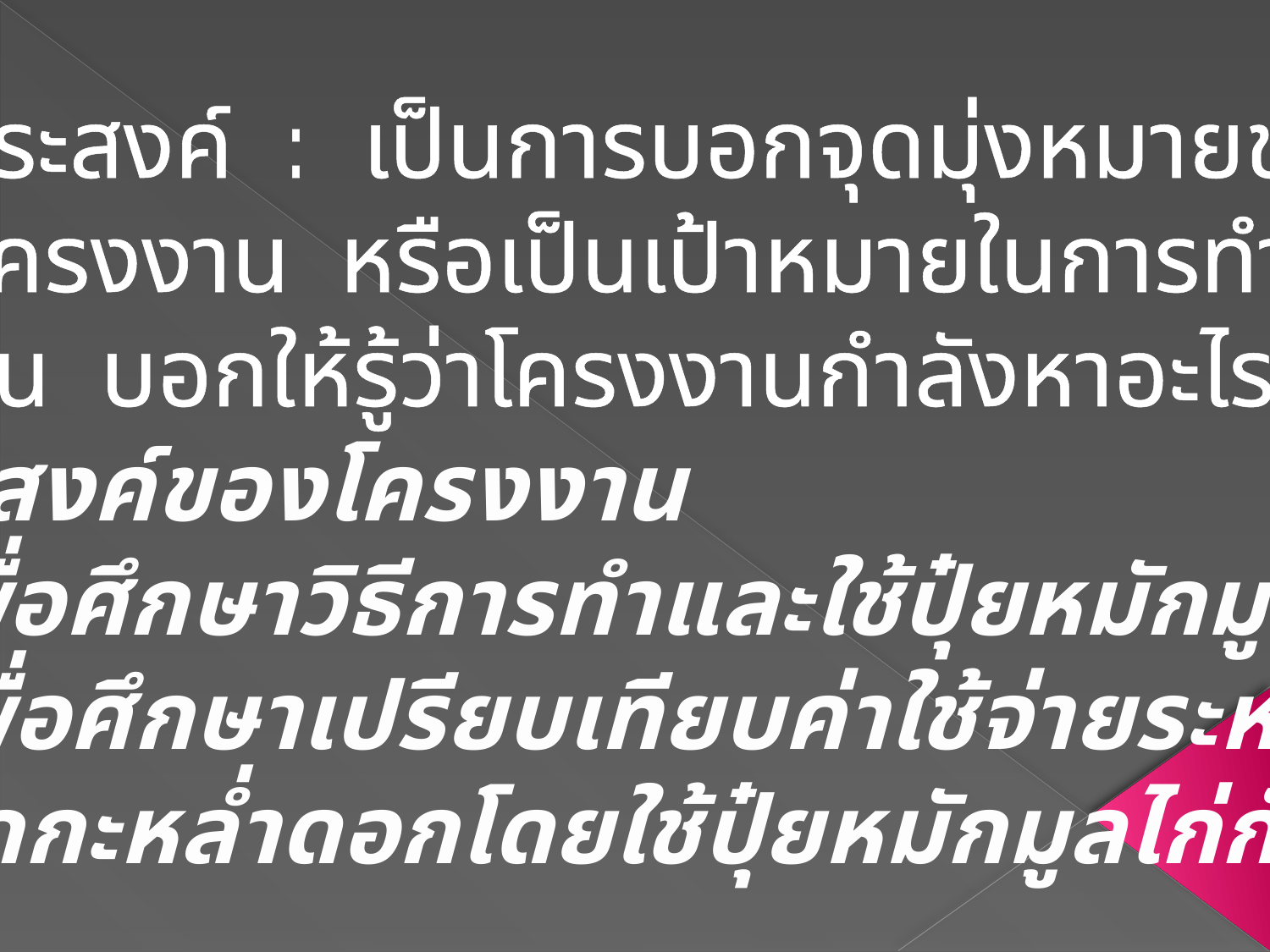

4. จุดประสงค์  :  เป็นการบอกจุดมุ่งหมายของ
การทำโครงงาน  หรือเป็นเป้าหมายในการทำ
โครงงาน  บอกให้รู้ว่าโครงงานกำลังหาอะไร  เช่น
จุดประสงค์ของโครงงาน
  1.  เพื่อศึกษาวิธีการทำและใช้ปุ๋ยหมักมูลไก่
  2.  เพื่อศึกษาเปรียบเทียบค่าใช้จ่ายระหว่างการ
ปลูกผักกะหล่ำดอกโดยใช้ปุ๋ยหมักมูลไก่กับปุ๋ยเคมี